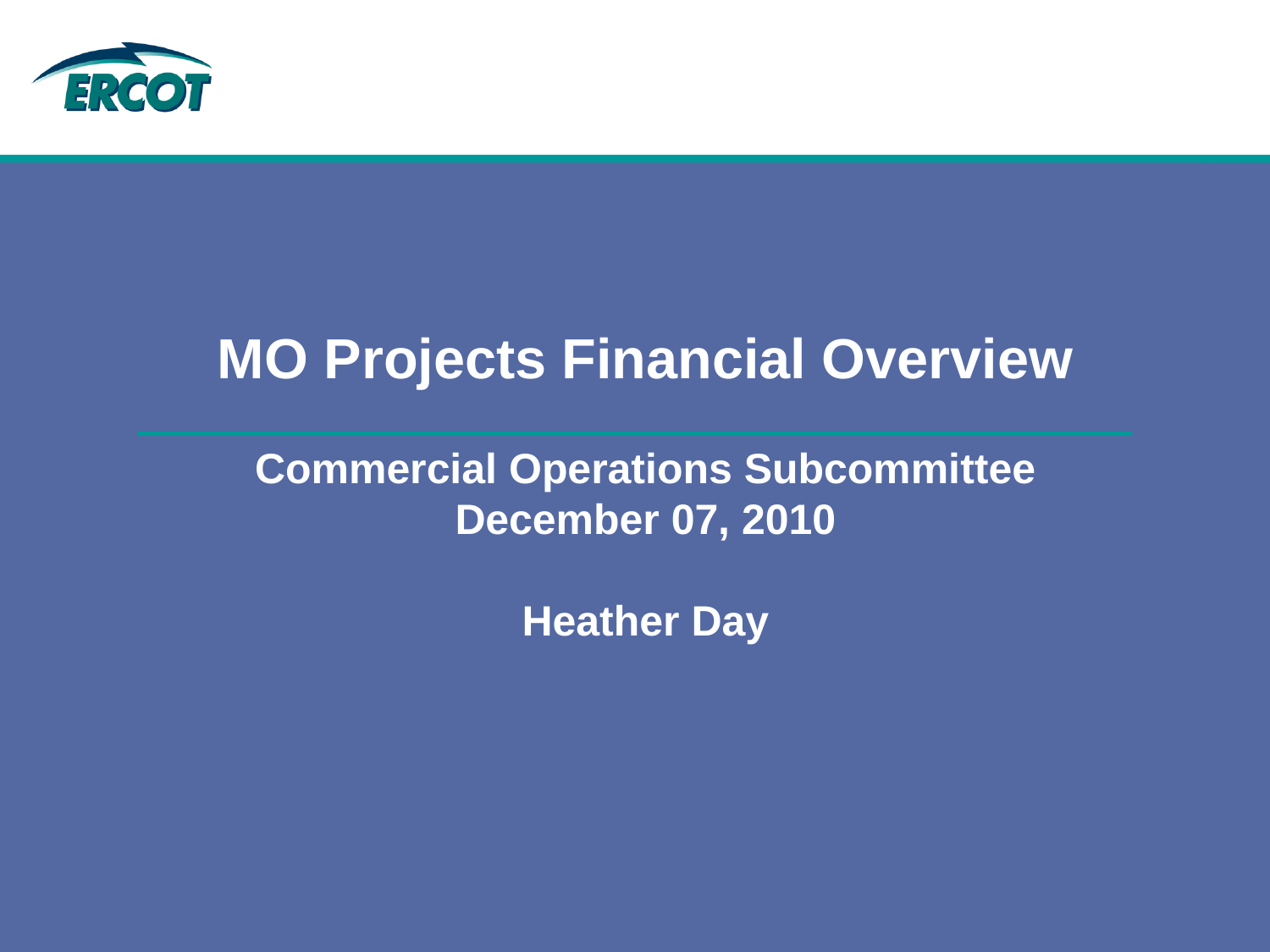

# MO Projects Financial Overview Commercial Operations Subcommittee December 07, 2010 Heather Day